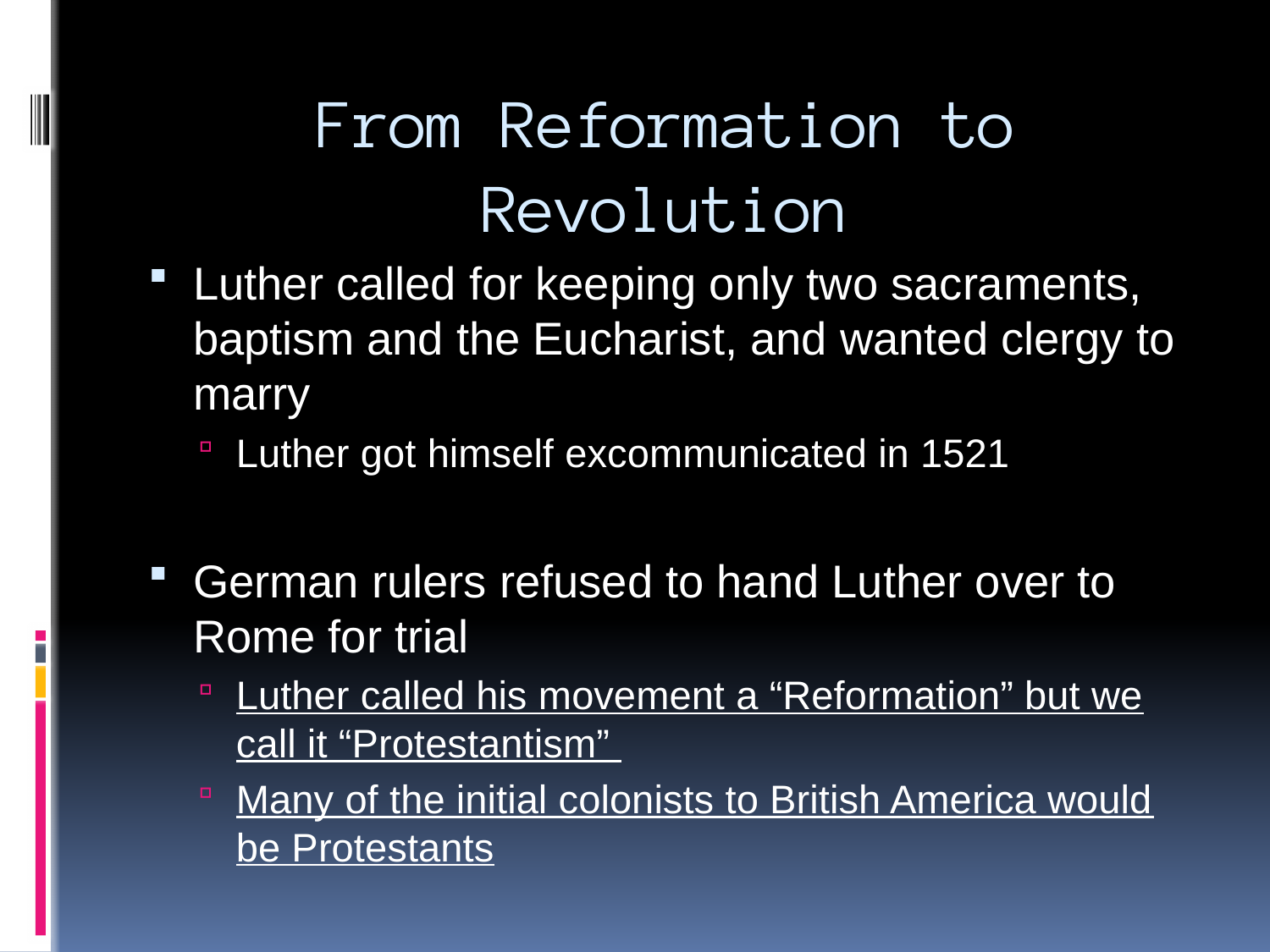

# From Reformation to Revolution
Luther called for keeping only two sacraments, baptism and the Eucharist, and wanted clergy to marry
Luther got himself excommunicated in 1521

German rulers refused to hand Luther over to Rome for trial
Luther called his movement a “Reformation” but we call it “Protestantism”
Many of the initial colonists to British America would be Protestants